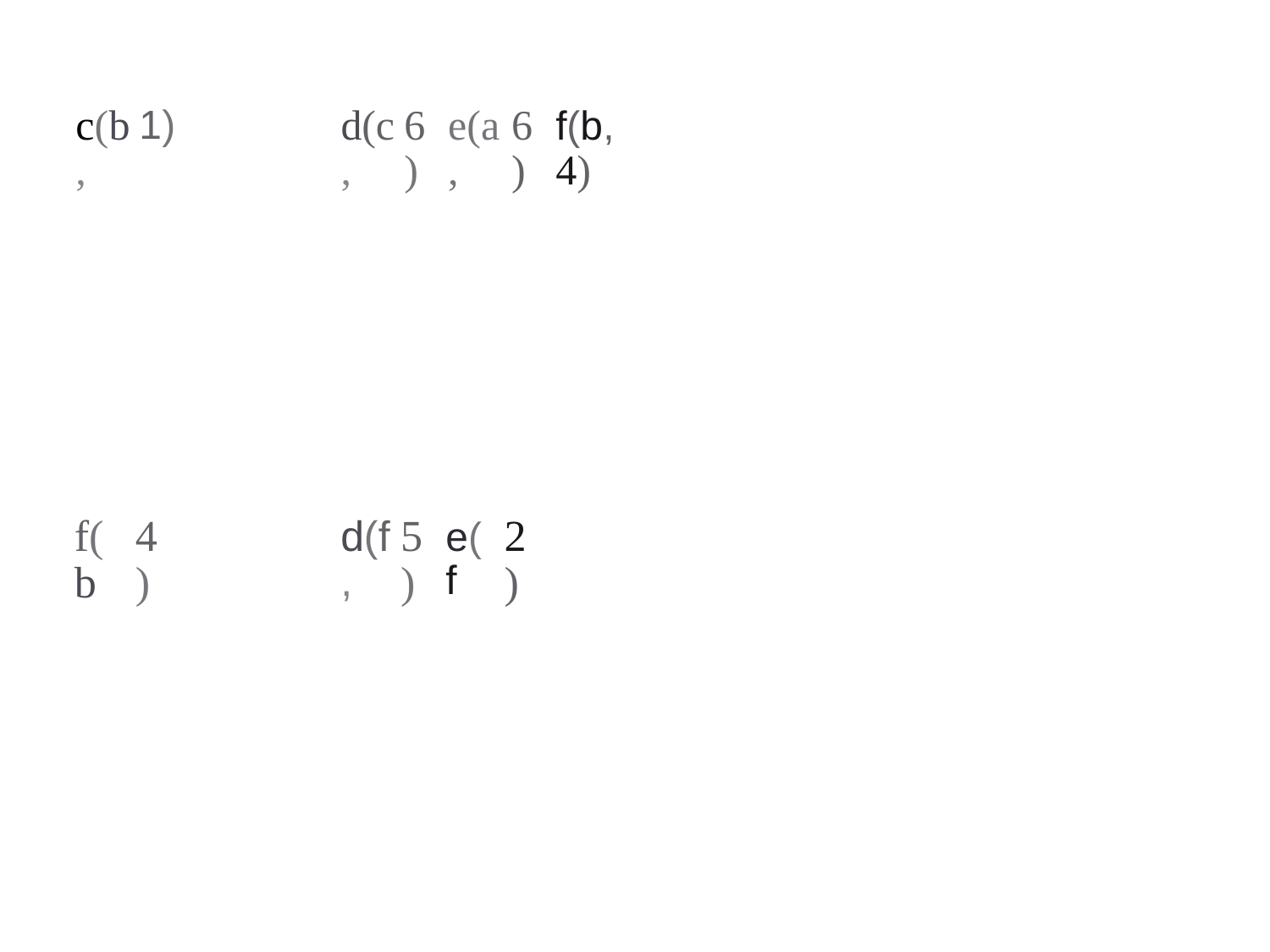

c(b,
d(c,
6)
e(a,
6)
f(b, 4)
1)
f(b
4)
5)
2)
d(f,
e(f